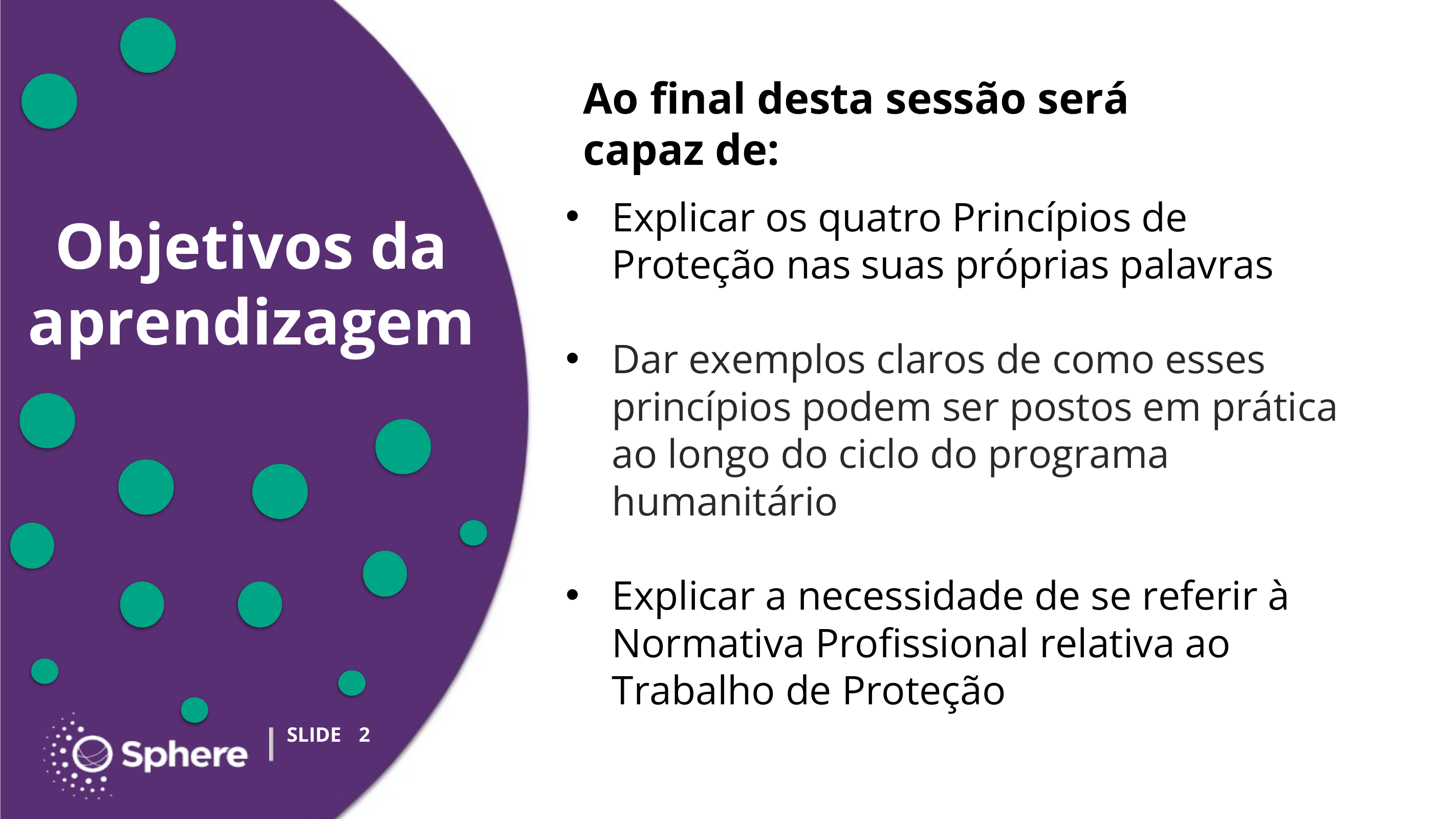

# Ao final desta sessão será
capaz de:
Explicar os quatro Princípios de Proteção nas suas próprias palavras
Dar exemplos claros de como esses princípios podem ser postos em prática ao longo do ciclo do programa humanitário

Explicar a necessidade de se referir à Normativa Profissional relativa ao Trabalho de Proteção

2